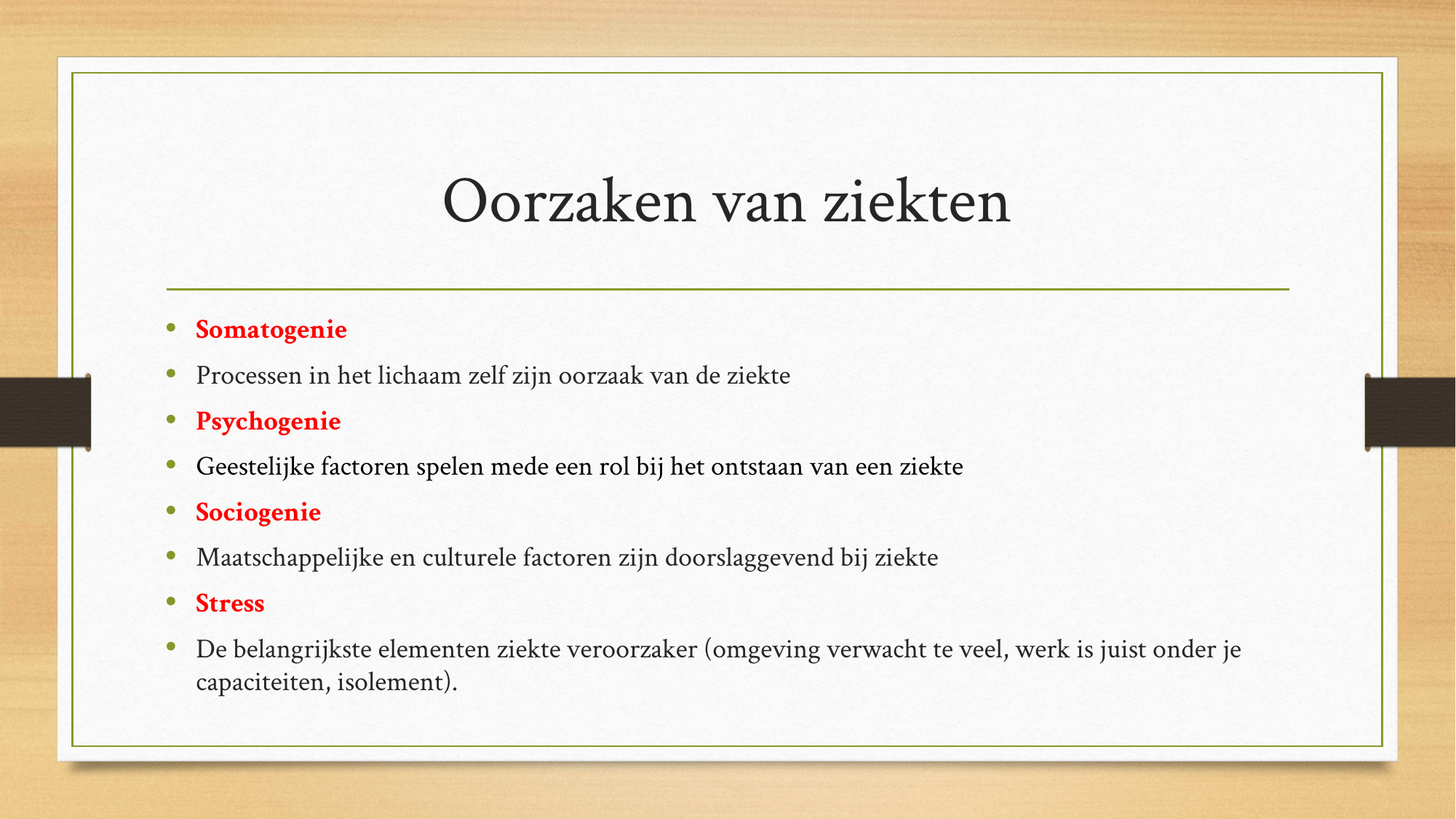

# Oorzaken van ziekten
Somatogenie
Processen in het lichaam zelf zijn oorzaak van de ziekte
Psychogenie
Geestelijke factoren spelen mede een rol bij het ontstaan van een ziekte
Sociogenie
Maatschappelijke en culturele factoren zijn doorslaggevend bij ziekte
Stress
De belangrijkste elementen ziekte veroorzaker (omgeving verwacht te veel, werk is juist onder je capaciteiten, isolement).